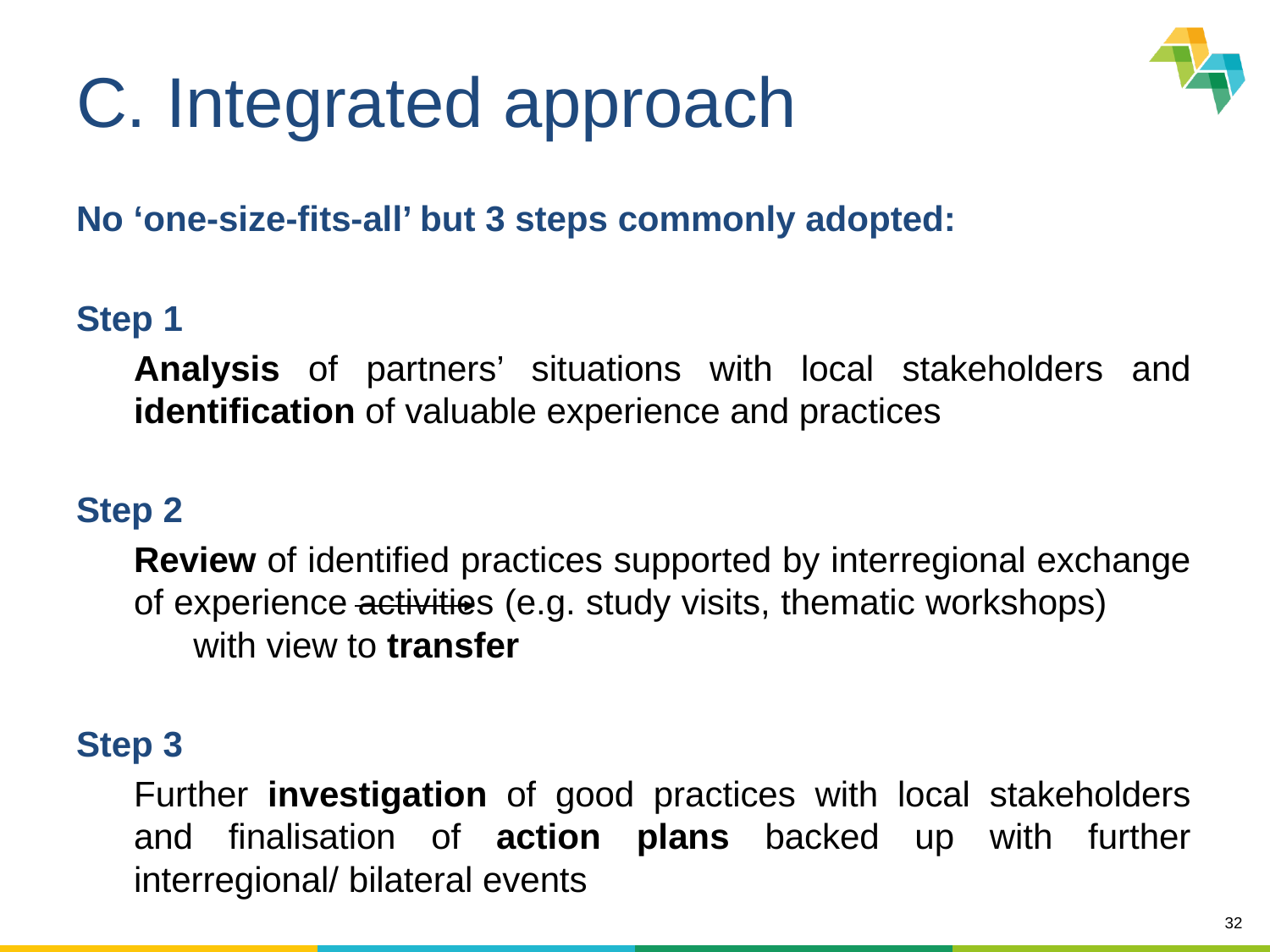

# C. Integrated approach
No ‘one-size-fits-all’ but 3 steps commonly adopted:

Step 1
Analysis of partners’ situations with local stakeholders and identification of valuable experience and practices

Step 2
Review of identified practices supported by interregional exchange of experience activities (e.g. study visits, thematic workshops)               with view to transfer

Step 3
Further investigation of good practices with local stakeholders and finalisation of action plans backed up with further interregional/ bilateral events